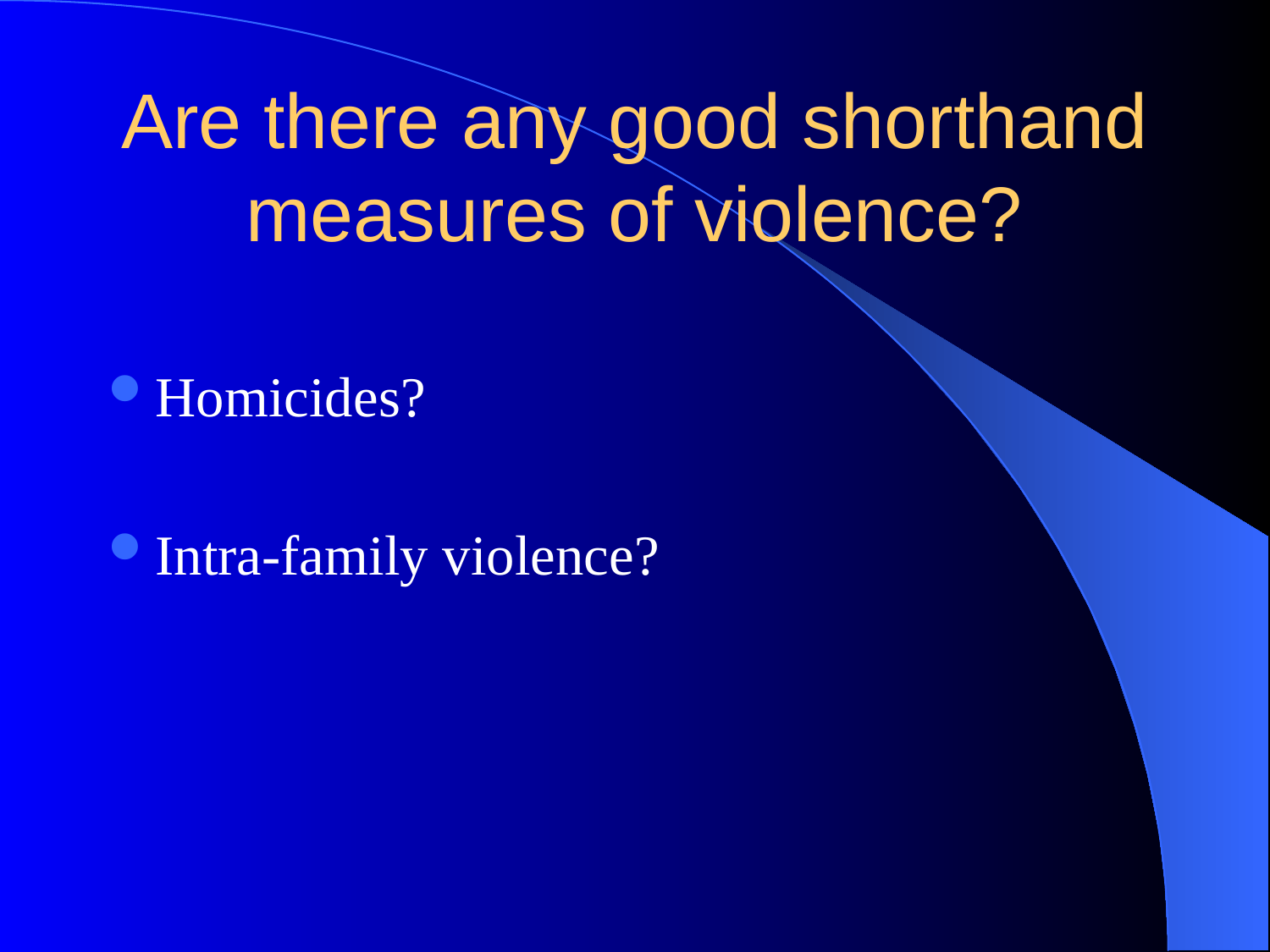

# Are there any good shorthand measures of violence?

Homicides?

Intra-family violence?